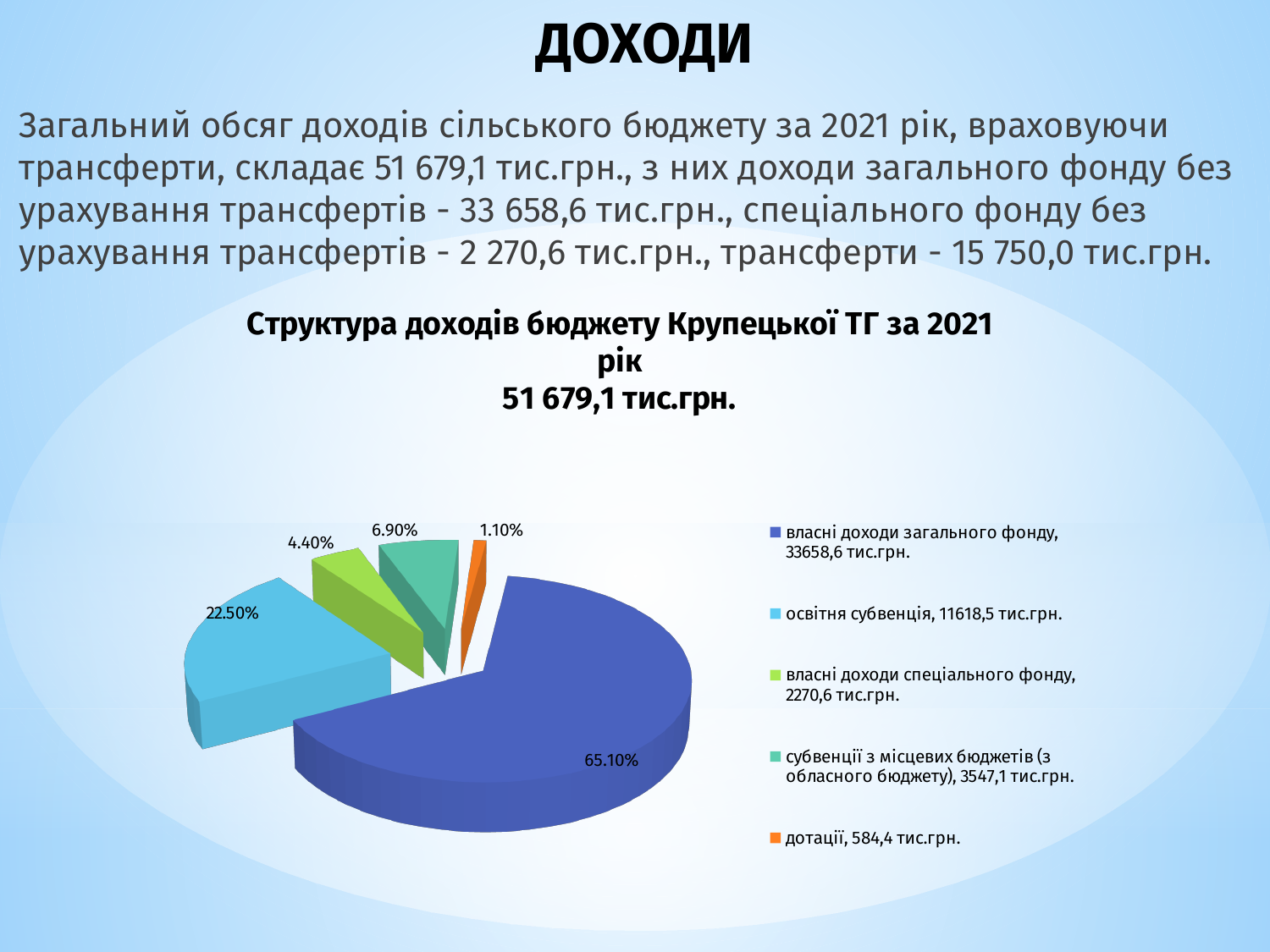

# Доходи
Загальний обсяг доходів сільського бюджету за 2021 рік, враховуючи трансферти, складає 51 679,1 тис.грн., з них доходи загального фонду без урахування трансфертів - 33 658,6 тис.грн., спеціального фонду без урахування трансфертів - 2 270,6 тис.грн., трансферти - 15 750,0 тис.грн.

[unsupported chart]